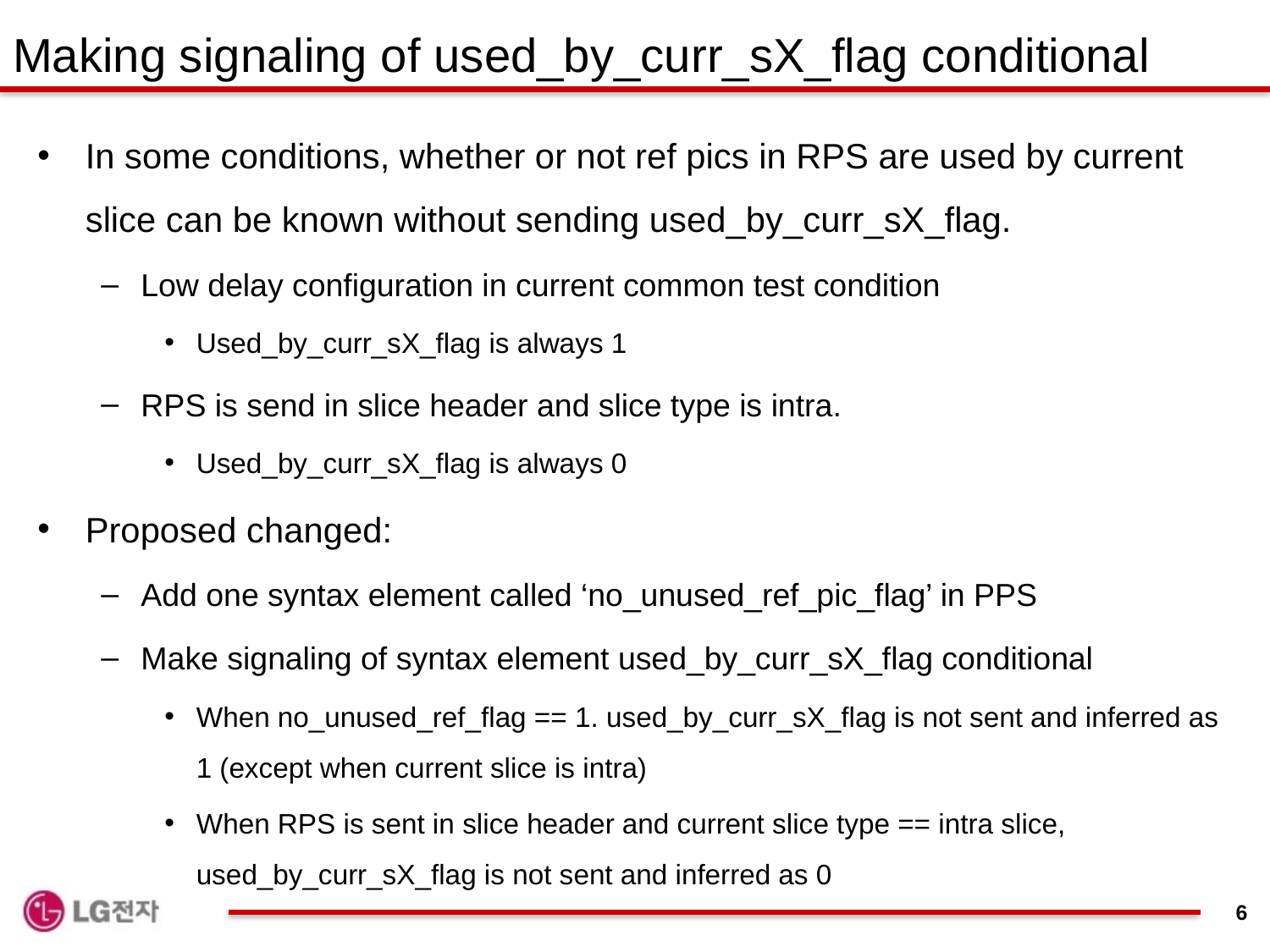

# Making signaling of used_by_curr_sX_flag conditional
In some conditions, whether or not ref pics in RPS are used by current slice can be known without sending used_by_curr_sX_flag.
Low delay configuration in current common test condition
Used_by_curr_sX_flag is always 1
RPS is send in slice header and slice type is intra.
Used_by_curr_sX_flag is always 0
Proposed changed:
Add one syntax element called ‘no_unused_ref_pic_flag’ in PPS
Make signaling of syntax element used_by_curr_sX_flag conditional
When no_unused_ref_flag == 1. used_by_curr_sX_flag is not sent and inferred as 1 (except when current slice is intra)
When RPS is sent in slice header and current slice type == intra slice, used_by_curr_sX_flag is not sent and inferred as 0

6